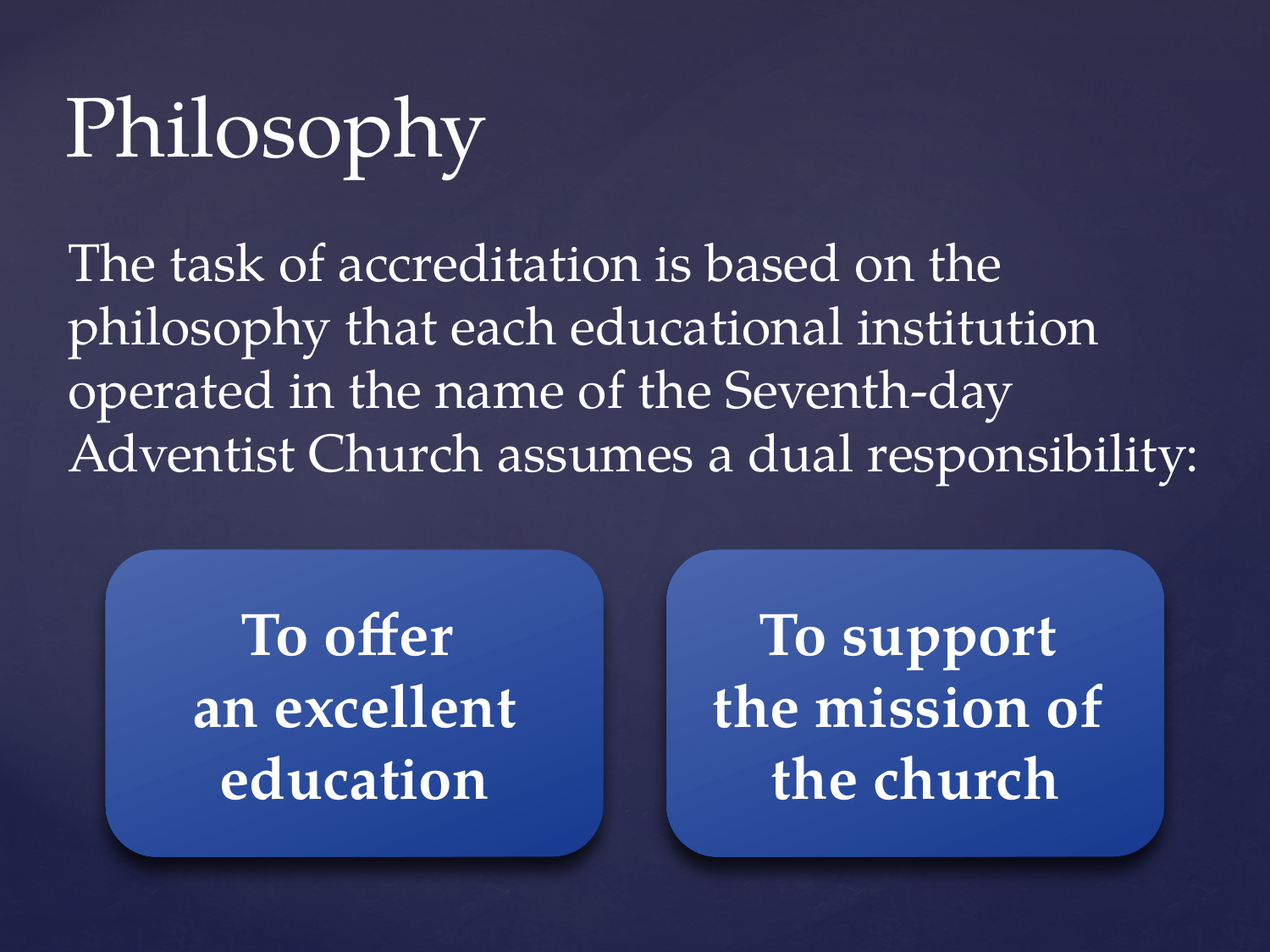

# Philosophy
The task of accreditation is based on the philosophy that each educational institution operated in the name of the Seventh-day Adventist Church assumes a dual responsibility:
To offer
an excellent
education
To support
the mission of
the church